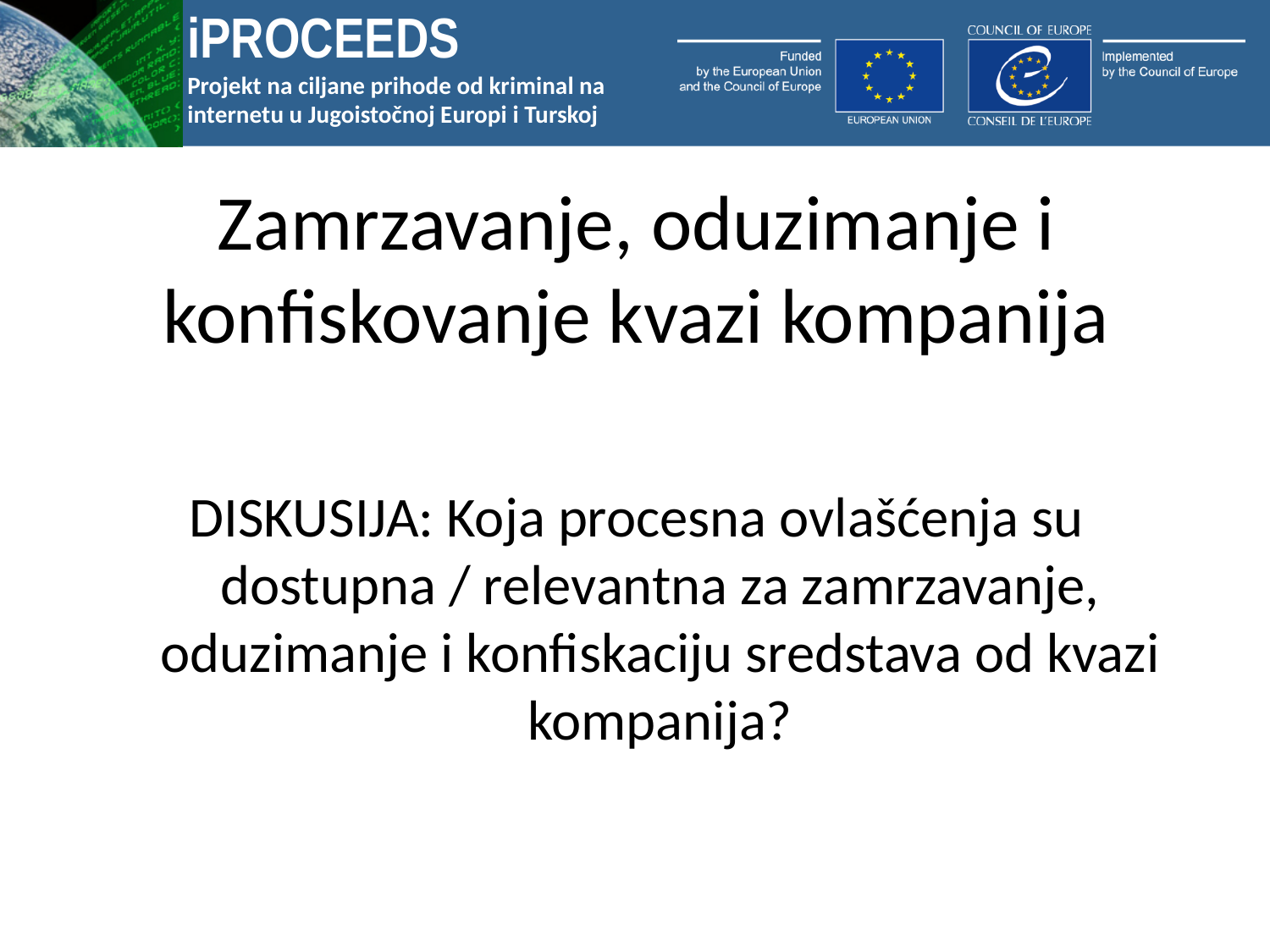

# Zamrzavanje, oduzimanje i konfiskovanje kvazi kompanija

DISKUSIJA: Koja procesna ovlašćenja su dostupna / relevantna za zamrzavanje, oduzimanje i konfiskaciju sredstava od kvazi kompanija?